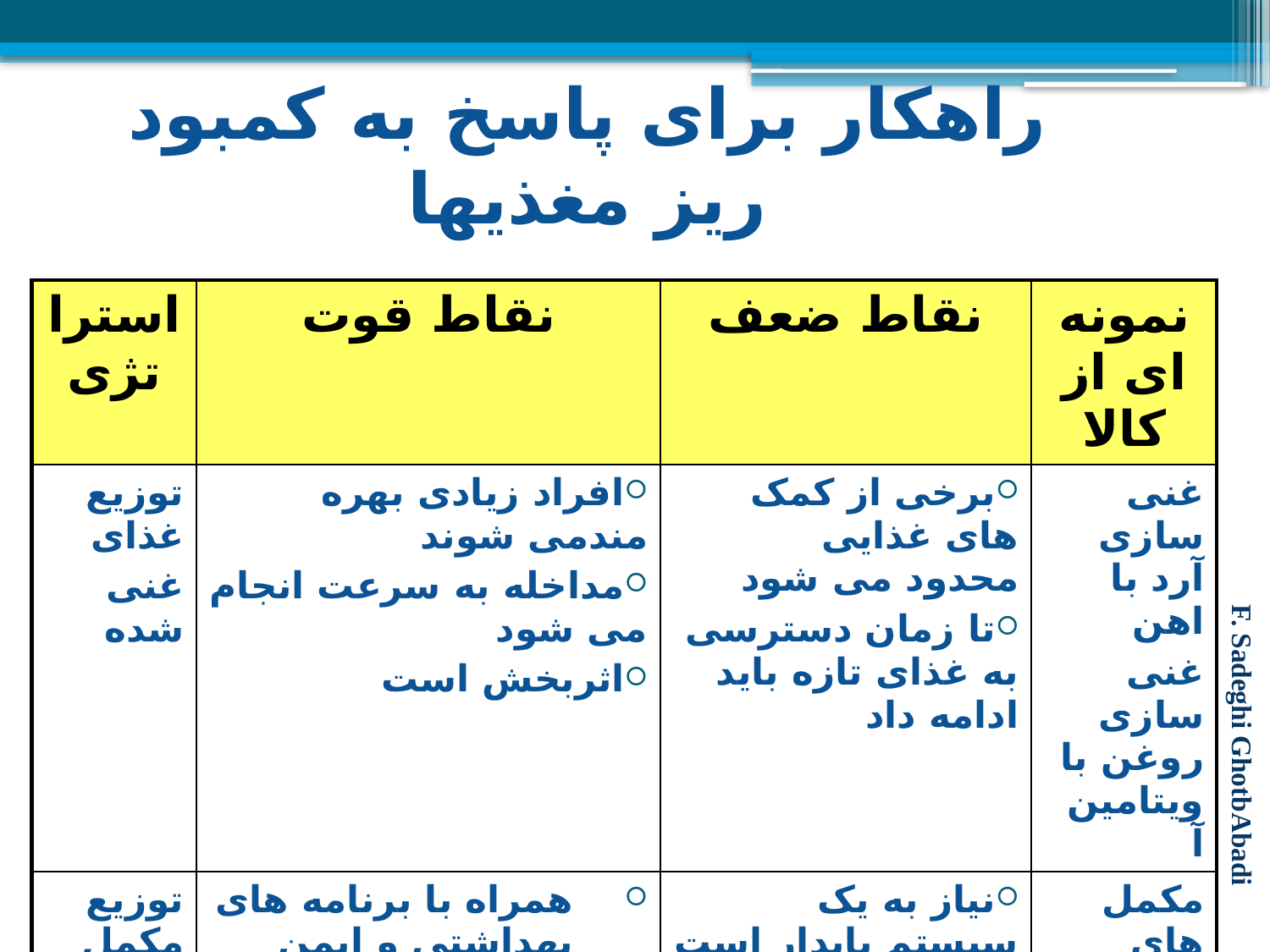

راهکار برای پاسخ به کمبود ریز مغذیها
| استراتژی | نقاط قوت | نقاط ضعف | نمونه ای از کالا |
| --- | --- | --- | --- |
| توزیع غذای غنی شده | افراد زیادی بهره مندمی شوند مداخله به سرعت انجام می شود اثربخش است | برخی از کمک های غذایی محدود می شود تا زمان دسترسی به غذای تازه باید ادامه داد | غنی سازی آرد با اهن غنی سازی روغن با ویتامین آ |
| توزیع مکمل | همراه با برنامه های بهداشتی و ایمن سازی مفید است | نیاز به یک سیستم پایدار است در صورت نبود سیستم توزیع به حد کافی منجر به اتلاف وقت و صرف هزینه است | مکمل های حاوی ویتامین واملاح |